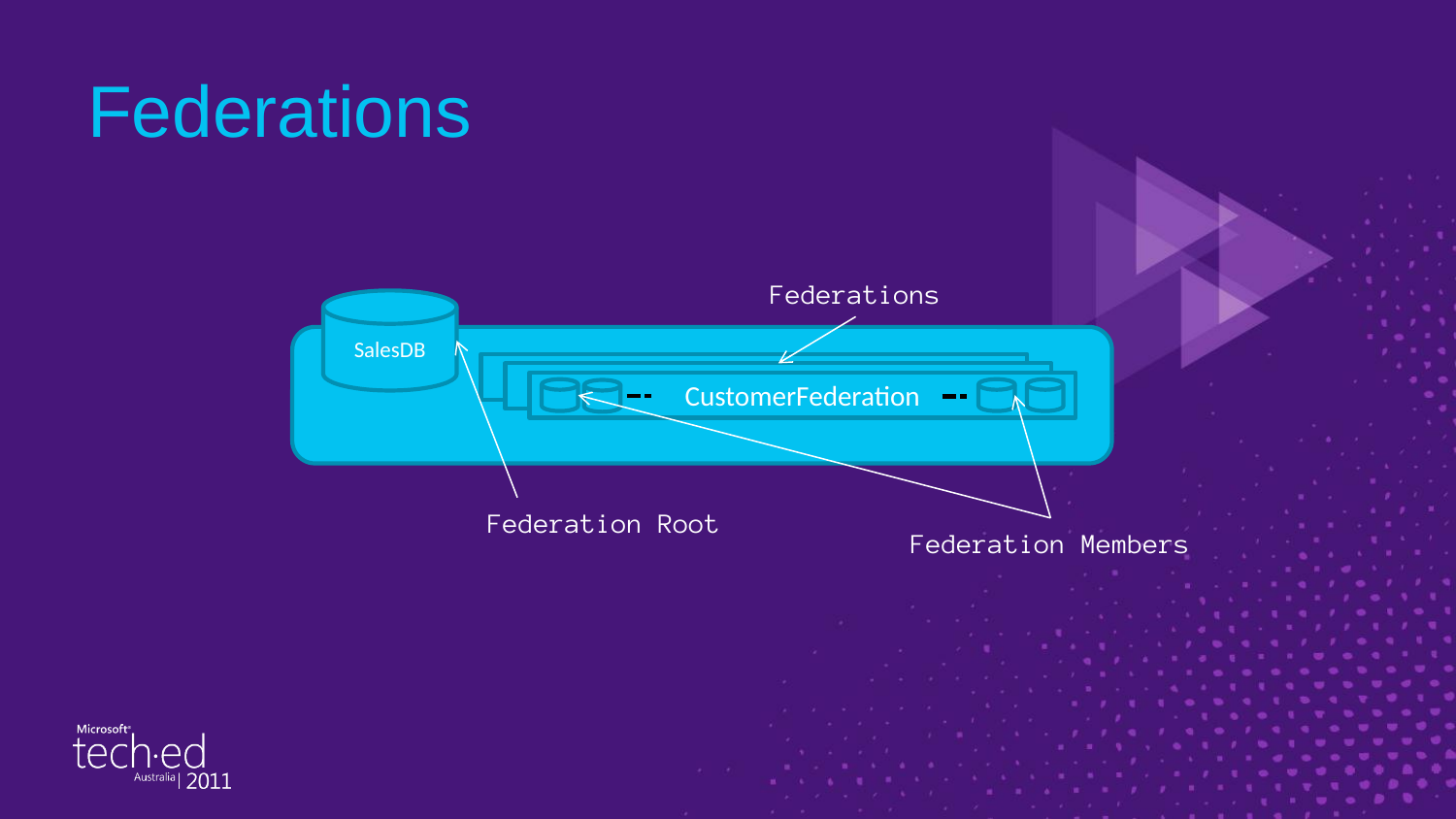

# Federations
Federations
SalesDB

CustomerFederationeration
CustomerFederationeration
CustomerFederation

Federation Root
Federation Members